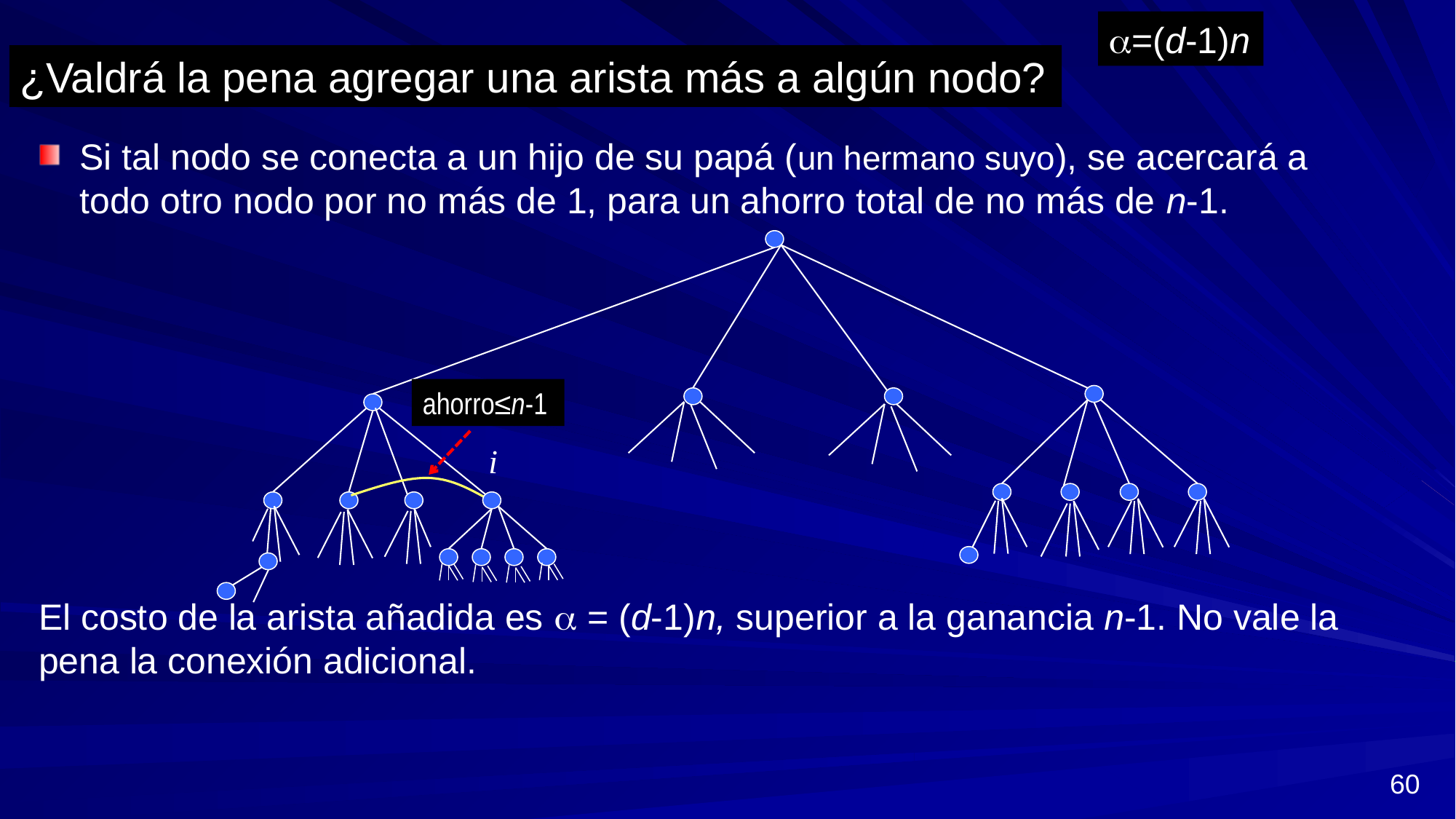

α=(d-1)n
¿Valdrá la pena agregar una arista más a algún nodo?
Si tal nodo se conecta a un hijo de su papá (un hermano suyo), se acercará a todo otro nodo por no más de 1, para un ahorro total de no más de n-1.

El costo de la arista añadida es α = (d-1)n, superior a la ganancia n-1. No vale la pena la conexión adicional.

ahorro≤n-1

i

60